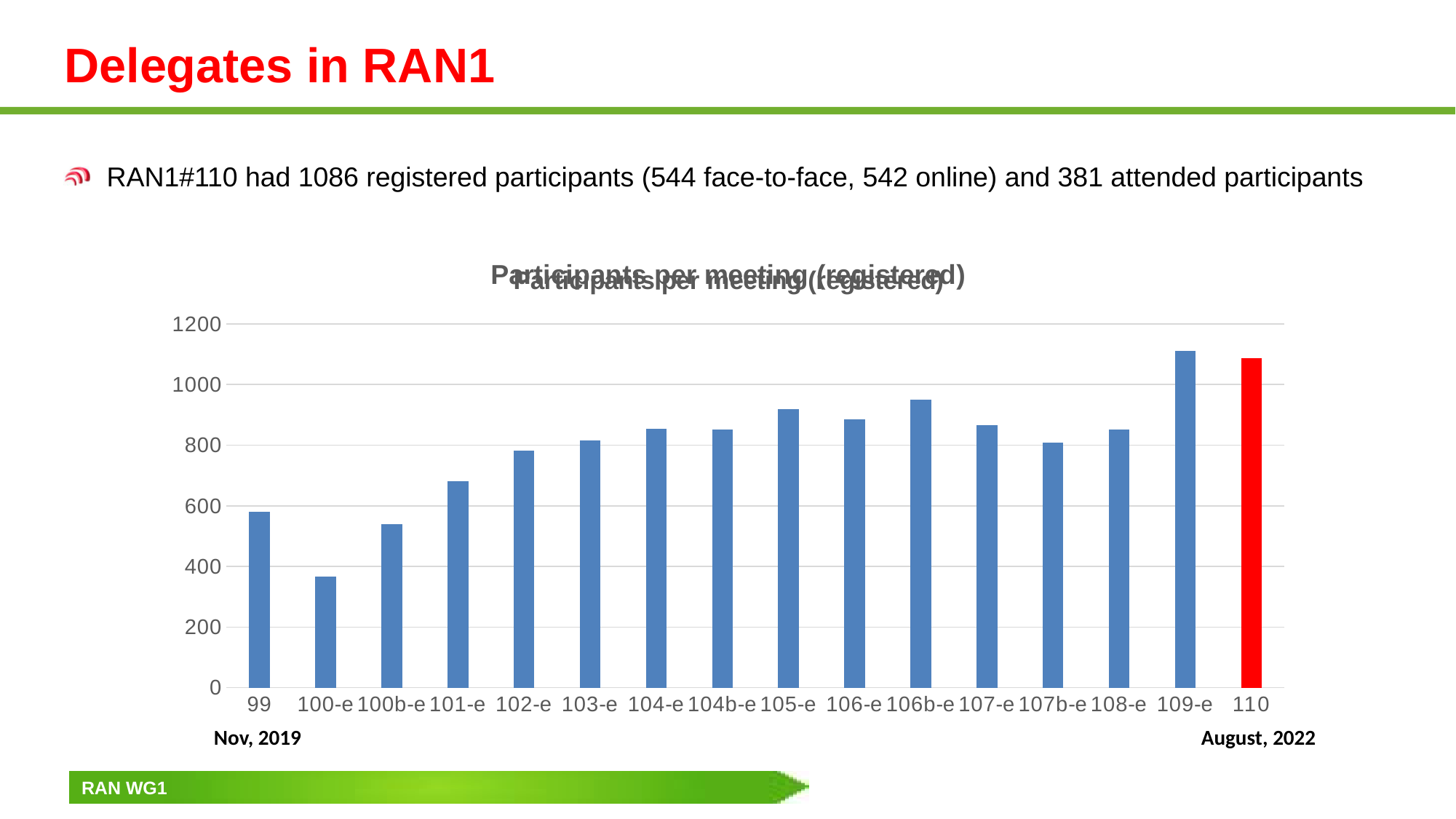

# Delegates in RAN1
RAN1#110 had 1086 registered participants (544 face-to-face, 542 online) and 381 attended participants

### Chart: Participants per meeting (registered)

| Category |
|---|

### Chart: Participants per meeting (registered)

| Category |  |
|---|---|
| 99 | 581.0 |
| 100-e | 367.0 |
| 100b-e | 539.0 |
| 101-e | 681.0 |
| 102-e | 783.0 |
| 103-e | 816.0 |
| 104-e | 853.0 |
| 104b-e | 851.0 |
| 105-e | 919.0 |
| 106-e | 885.0 |
| 106b-e | 951.0 |
| 107-e | 865.0 |
| 107b-e | 809.0 |
| 108-e | 852.0 |
| 109-e | 1110.0 |
| 110 | 1086.0 |
Nov, 2019
August, 2022